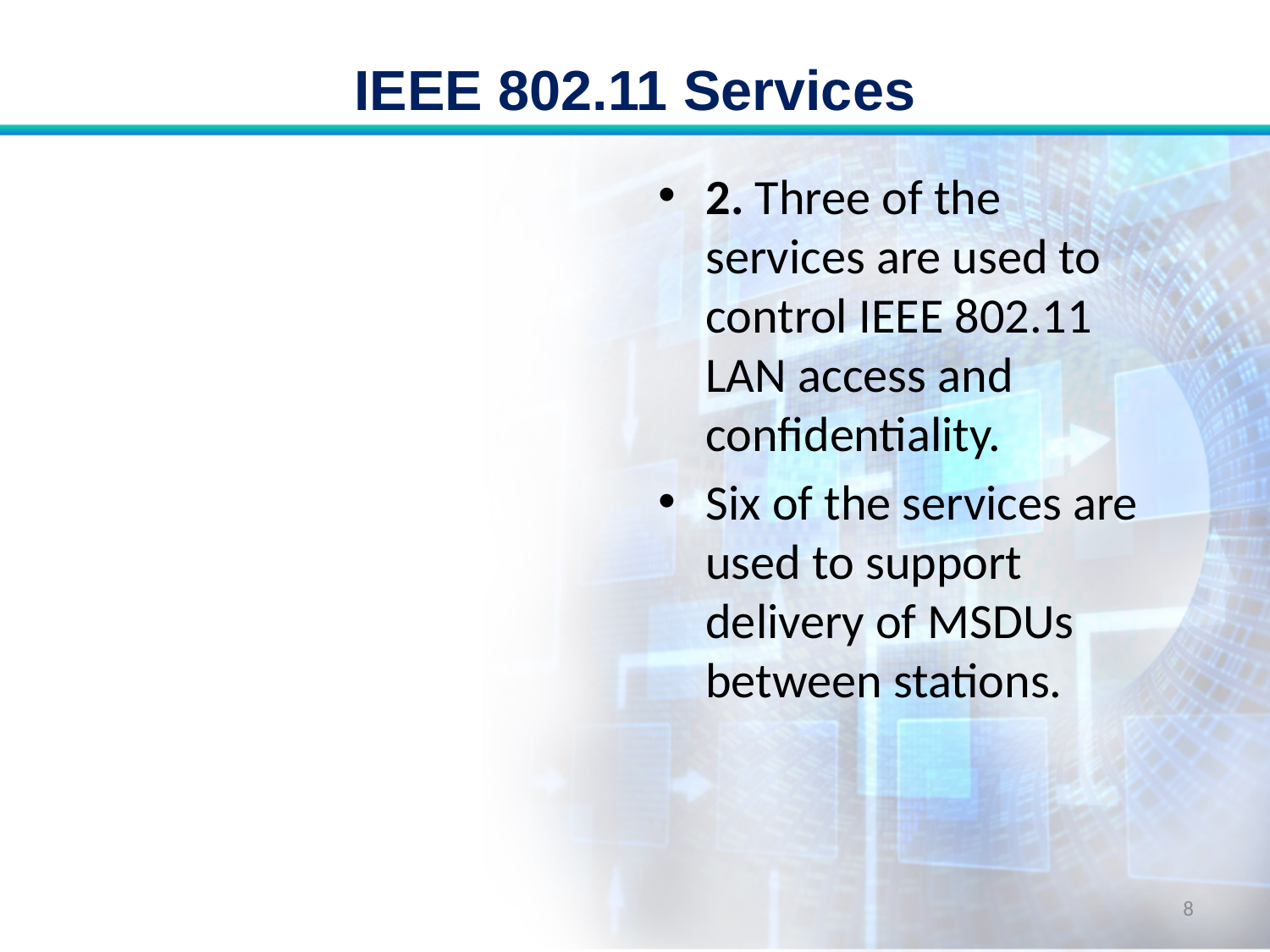

# IEEE 802.11 Services
2. Three of the services are used to control IEEE 802.11 LAN access and confidentiality.
Six of the services are used to support delivery of MSDUs between stations.
8